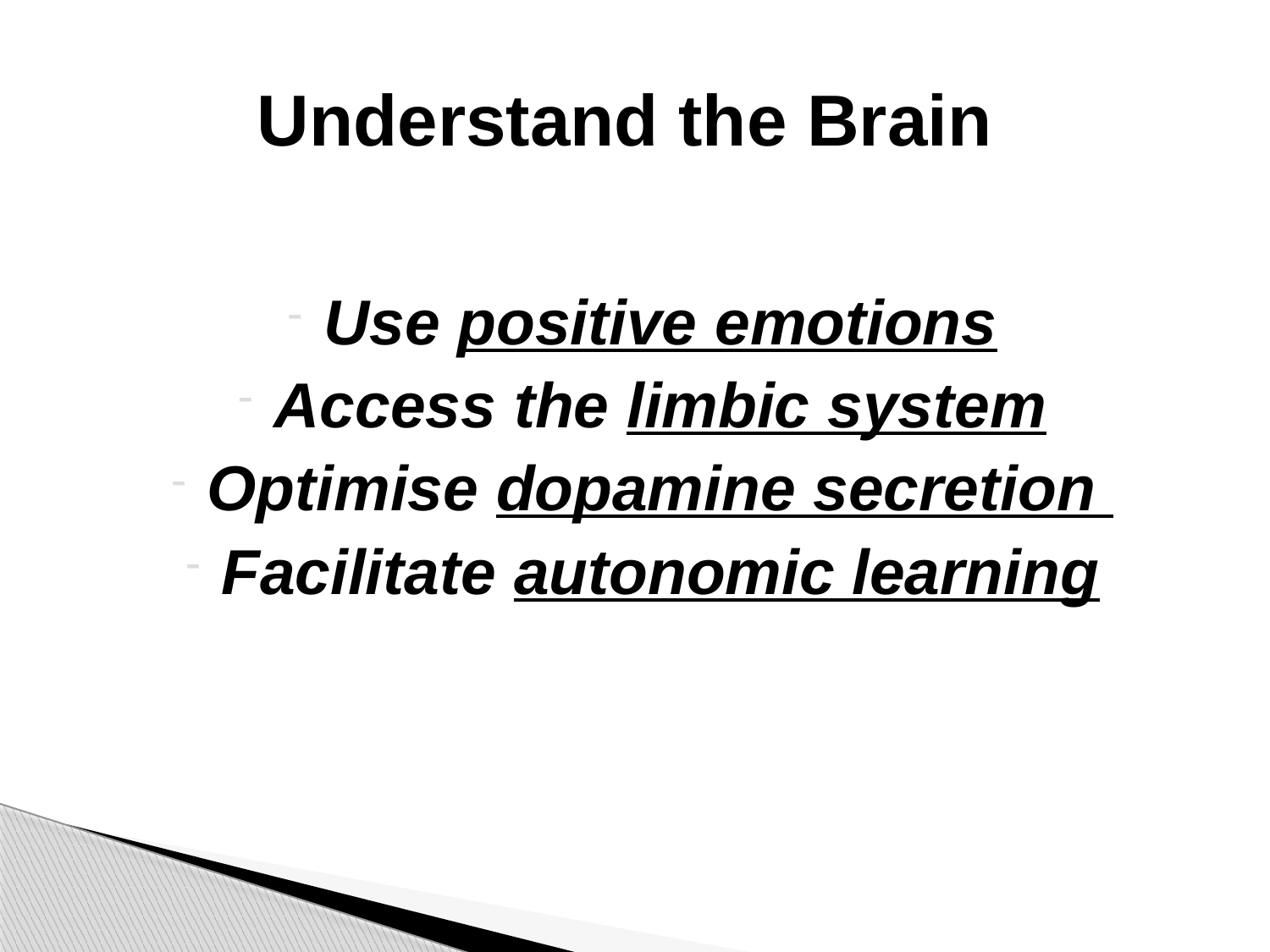

# Understand the Brain
Use positive emotions
Access the limbic system
Optimise dopamine secretion
Facilitate autonomic learning